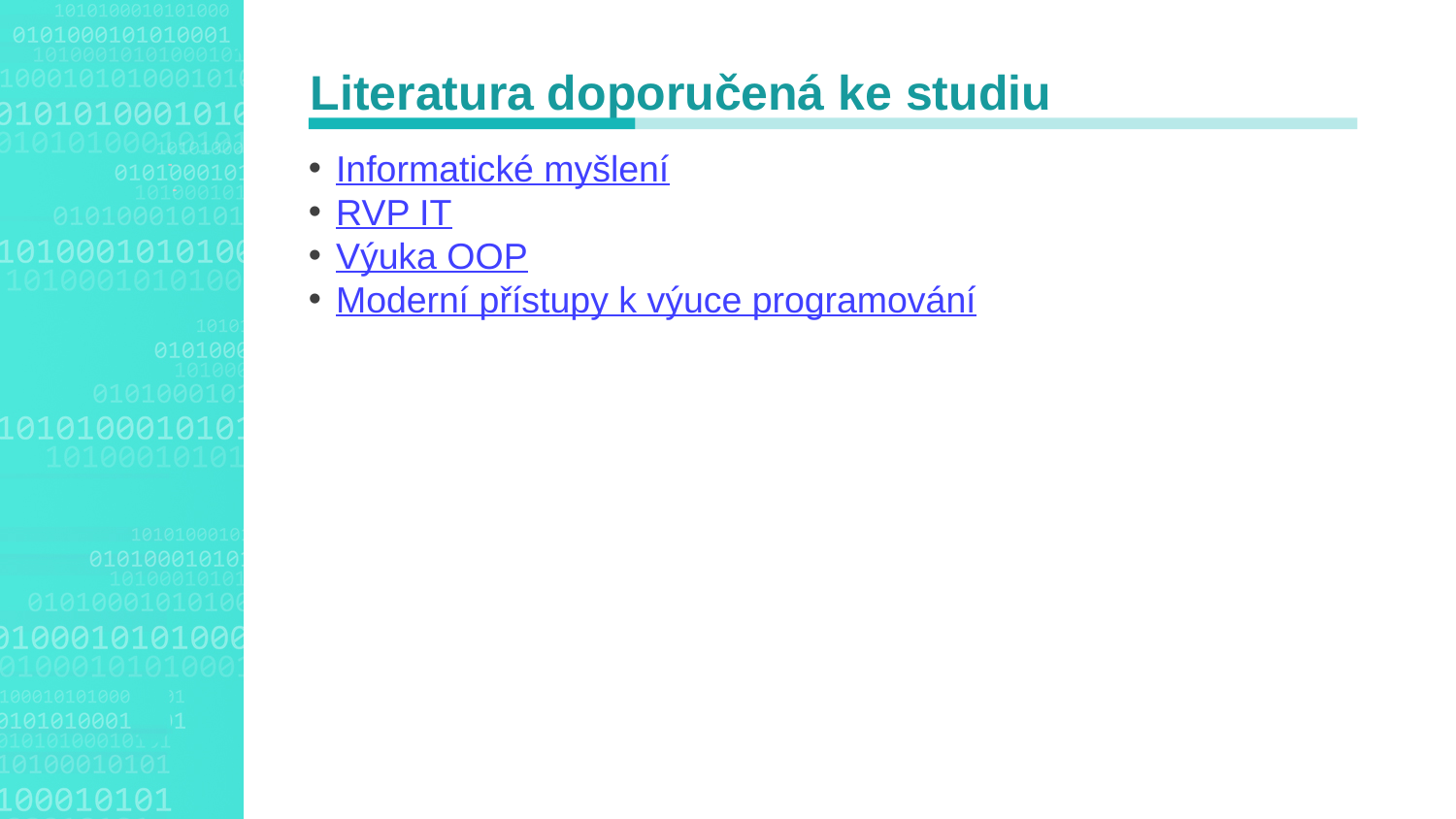

Literatura doporučená ke studiu
Informatické myšlení
RVP IT
Výuka OOP
Moderní přístupy k výuce programování

Agenda Style